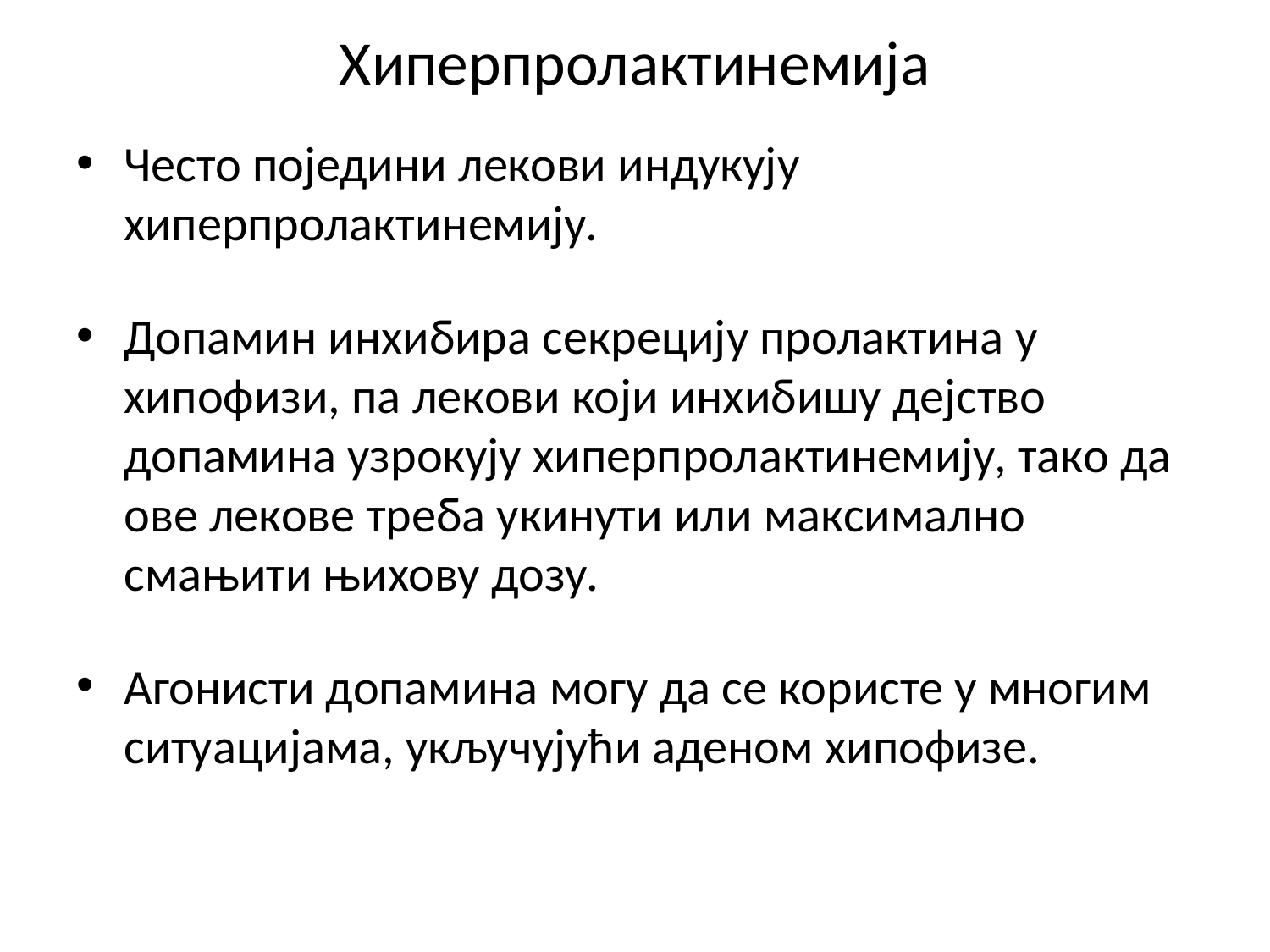

# Хиперпролактинемија
Често поједини лекови индукују хиперпролактинемију.

Допамин инхибира секрецију пролактина у хипофизи, па лекови који инхибишу дејство допамина узрокују хиперпролактинемију, тако да ове лекове треба укинути или максимално смањити њихову дозу.

Агонисти допамина могу да се користе у многим ситуацијама, укључујући аденом хипофизе.